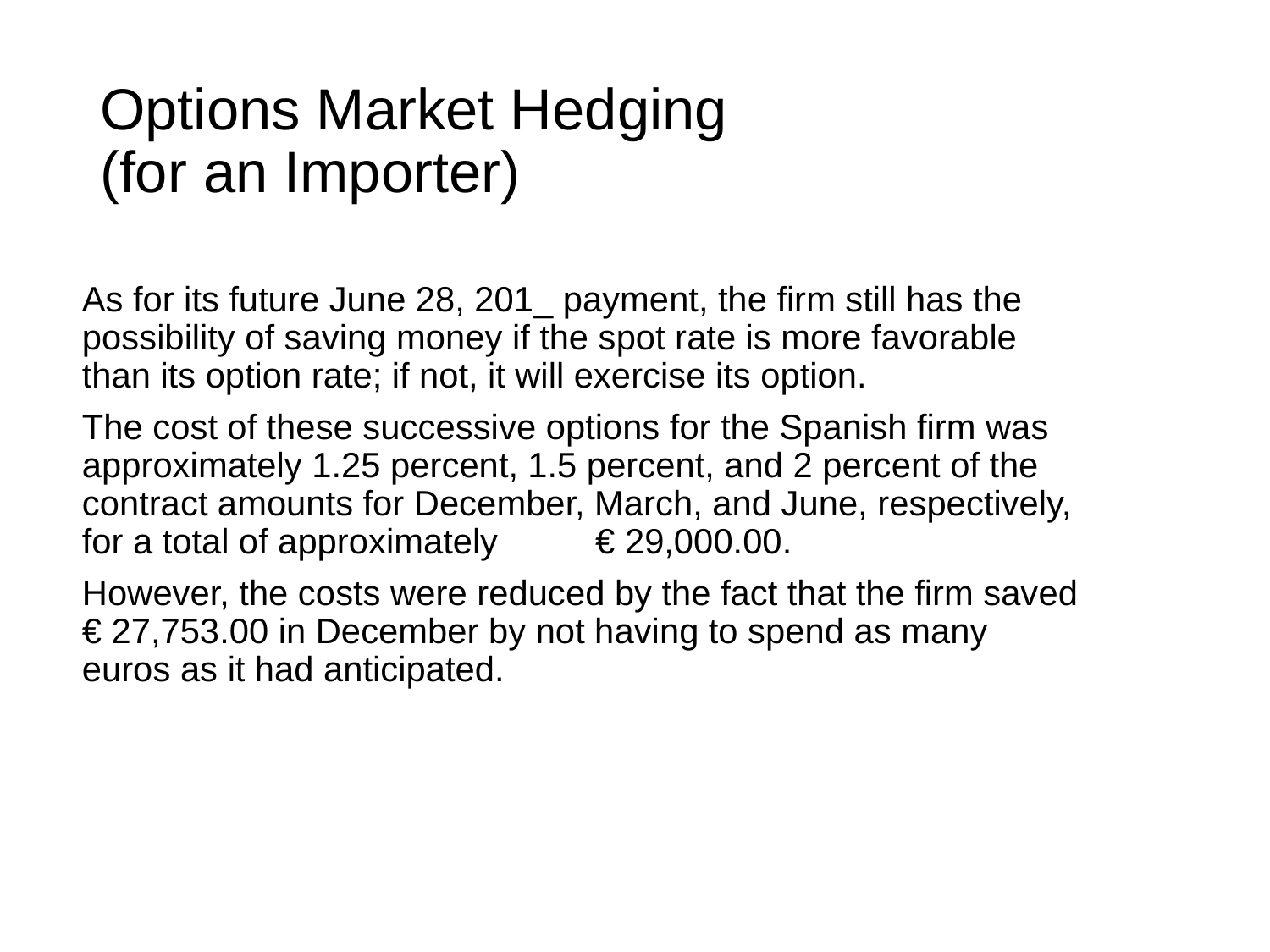

# Options Market Hedging (for an Importer)
As for its future June 28, 201_ payment, the firm still has the possibility of saving money if the spot rate is more favorable than its option rate; if not, it will exercise its option.
The cost of these successive options for the Spanish firm was approximately 1.25 percent, 1.5 percent, and 2 percent of the contract amounts for December, March, and June, respectively, for a total of approximately          € 29,000.00.
However, the costs were reduced by the fact that the firm saved € 27,753.00 in December by not having to spend as many euros as it had anticipated.